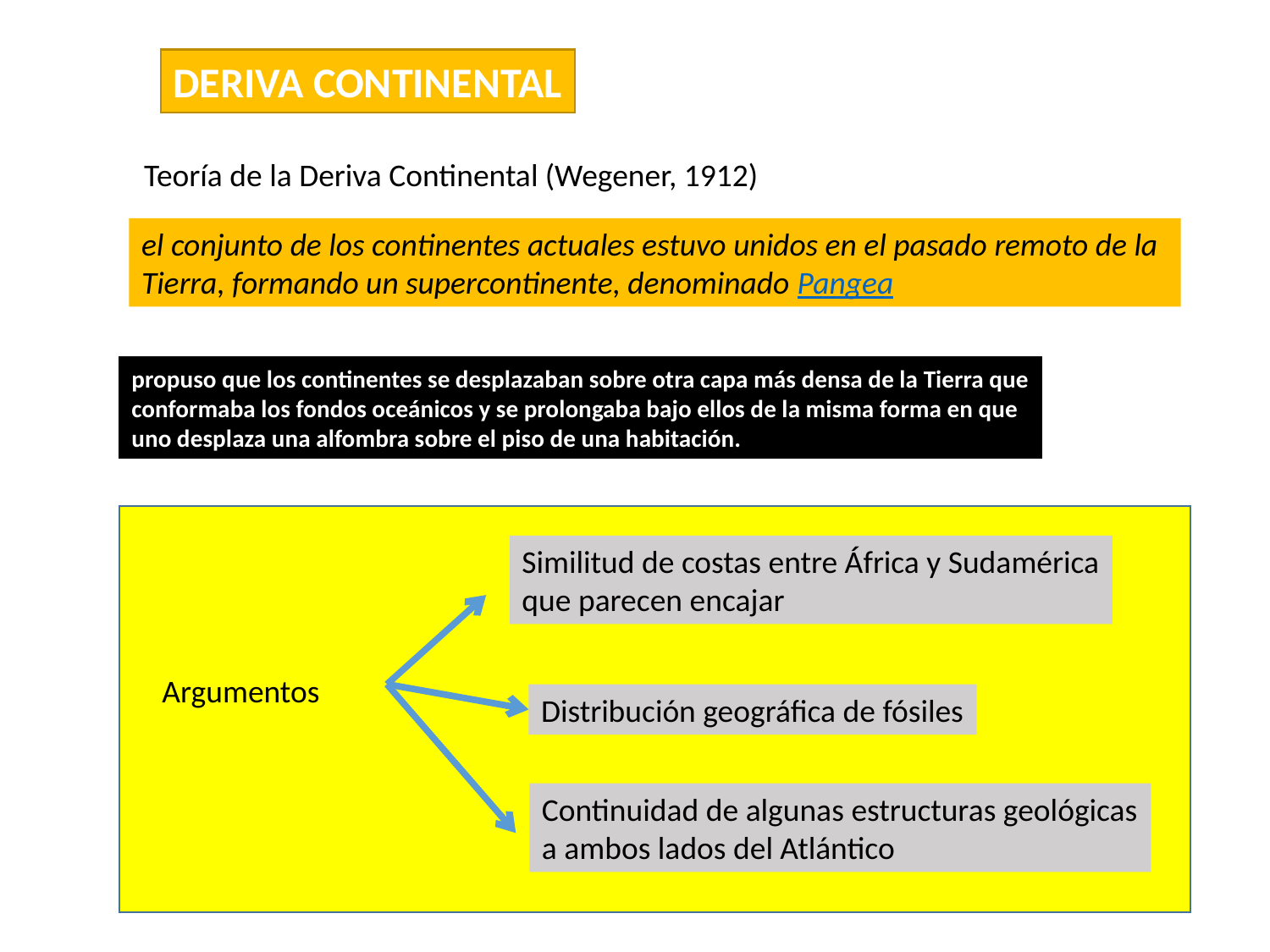

DERIVA CONTINENTAL
Teoría de la Deriva Continental (Wegener, 1912)
el conjunto de los continentes actuales estuvo unidos en el pasado remoto de la Tierra, formando un supercontinente, denominado Pangea
propuso que los continentes se desplazaban sobre otra capa más densa de la Tierra que conformaba los fondos oceánicos y se prolongaba bajo ellos de la misma forma en que uno desplaza una alfombra sobre el piso de una habitación.

Similitud de costas entre África y Sudamérica
que parecen encajar
Argumentos
Distribución geográfica de fósiles
Continuidad de algunas estructuras geológicas
a ambos lados del Atlántico